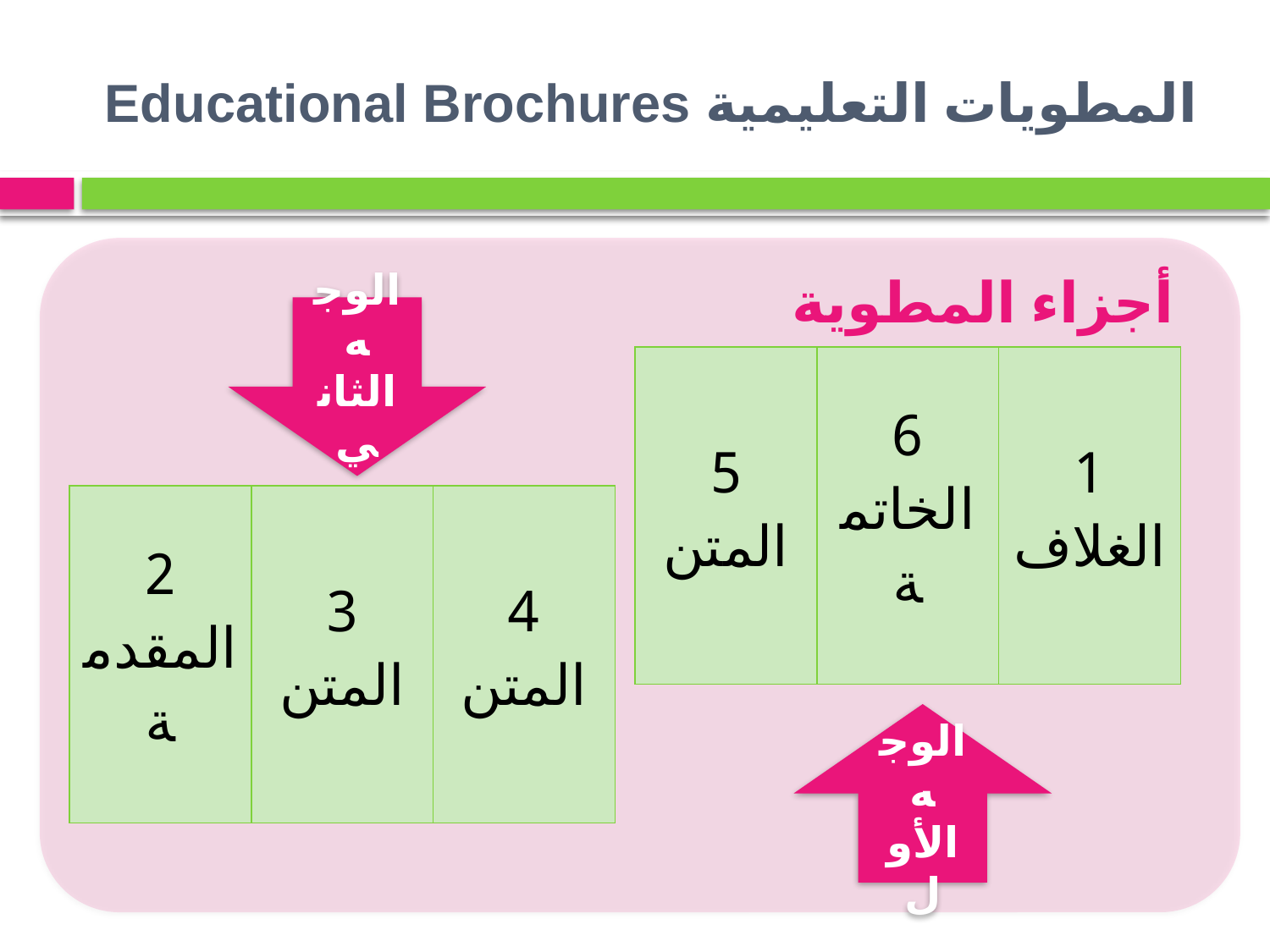

# المطويات التعليمية Educational Brochures

أجزاء المطوية

الوجه الثاني
| 5 المتن | 6 الخاتمة | 1 الغلاف |
| --- | --- | --- |
| 2 المقدمة | 3 المتن | 4 المتن |
| --- | --- | --- |
الوجه الأول